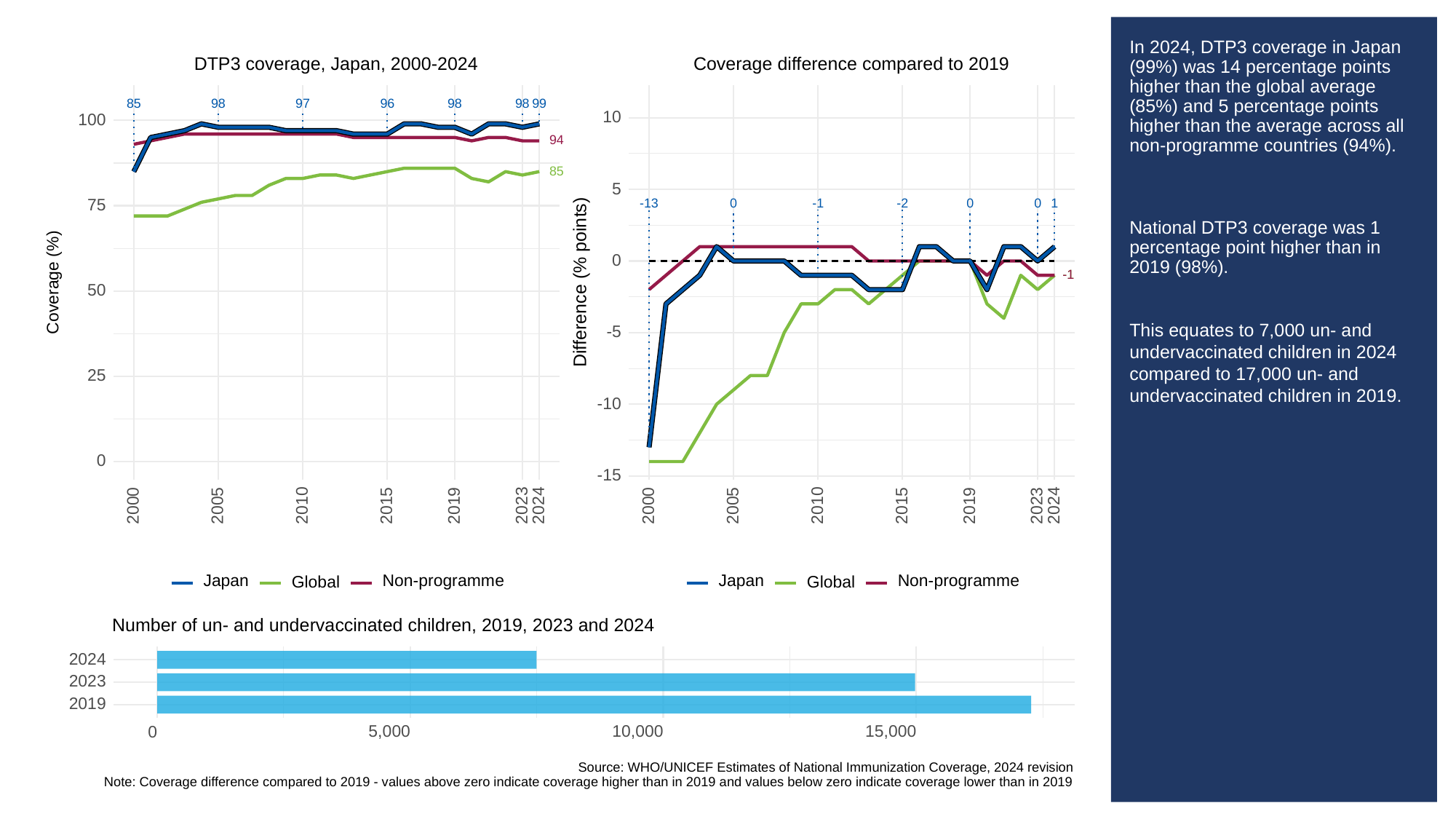

# In 2024, DTP3 coverage in Japan (99%) was 14 percentage points higher than the global average (85%) and 5 percentage points higher than the average across all non-programme countries (94%).

National DTP3 coverage was 1 percentage point higher than in 2019 (98%).

This equates to 7,000 un- and undervaccinated children in 2024 compared to 17,000 un- and undervaccinated children in 2019.

Coverage difference compared to 2019
DTP3 coverage, Japan, 2000-2024

85
98
97
96
98
98
99
10

100

94

85

5

-13
0
0
0
-1
-2
1
75

0

-1
-1
Difference (% points)
Coverage (%)
50

-5

25

-10

0

-15

2023
2023
2000
2005
2010
2015
2019
2024
2000
2005
2010
2015
2019
2024
Non-programme
Non-programme
Japan
Japan
Global
Global

Number of un- and undervaccinated children, 2019, 2023 and 2024

2024

2023

2019

5,000
10,000
15,000
0
Source: WHO/UNICEF Estimates of National Immunization Coverage, 2024 revision
Note: Coverage difference compared to 2019 - values above zero indicate coverage higher than in 2019 and values below zero indicate coverage lower than in 2019